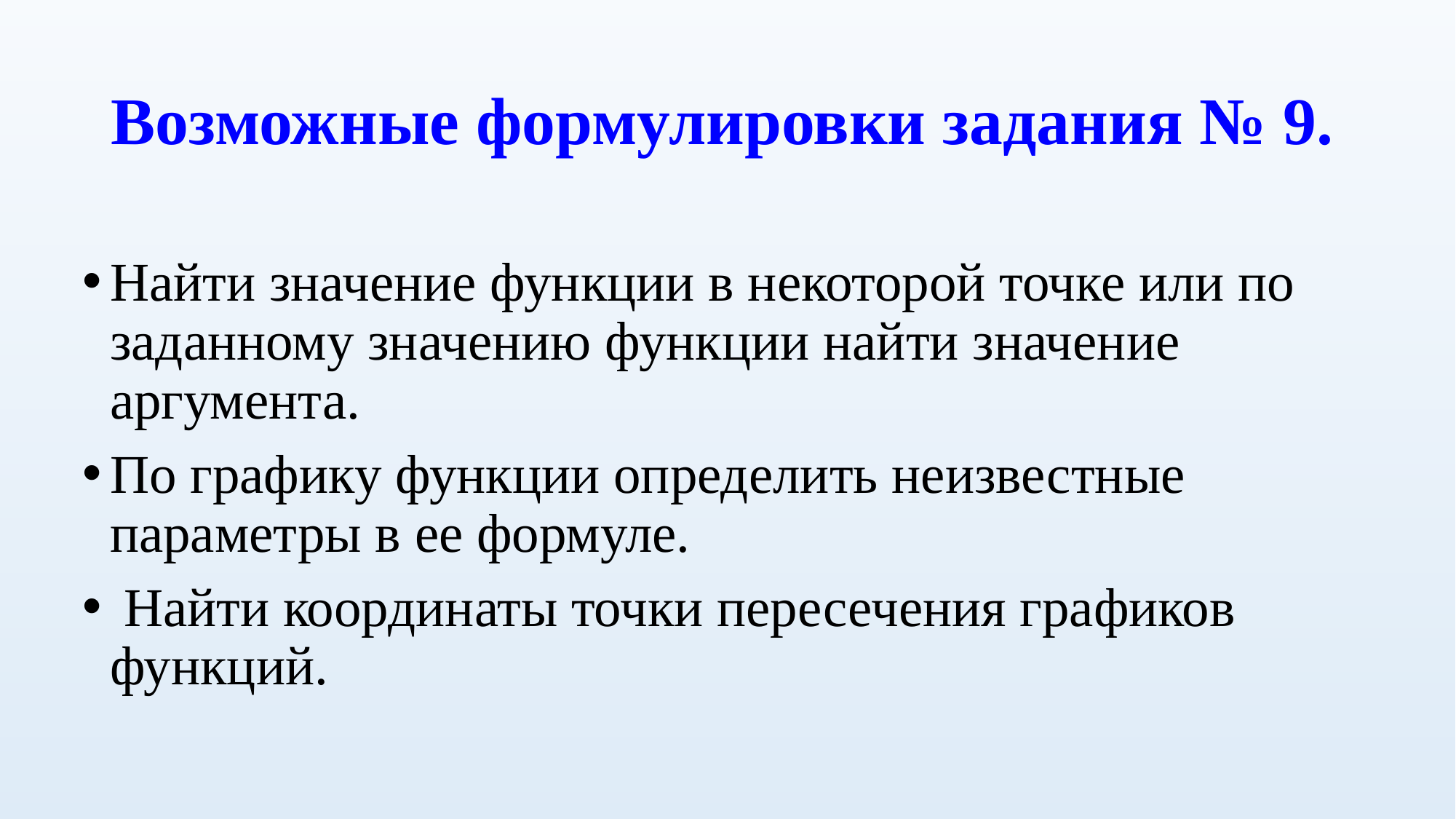

# Возможные формулировки задания № 9.
Найти значение функции в некоторой точке или по заданному значению функции найти значение аргумента.
По графику функции определить неизвестные параметры в ее формуле.
 Найти координаты точки пересечения графиков функций.